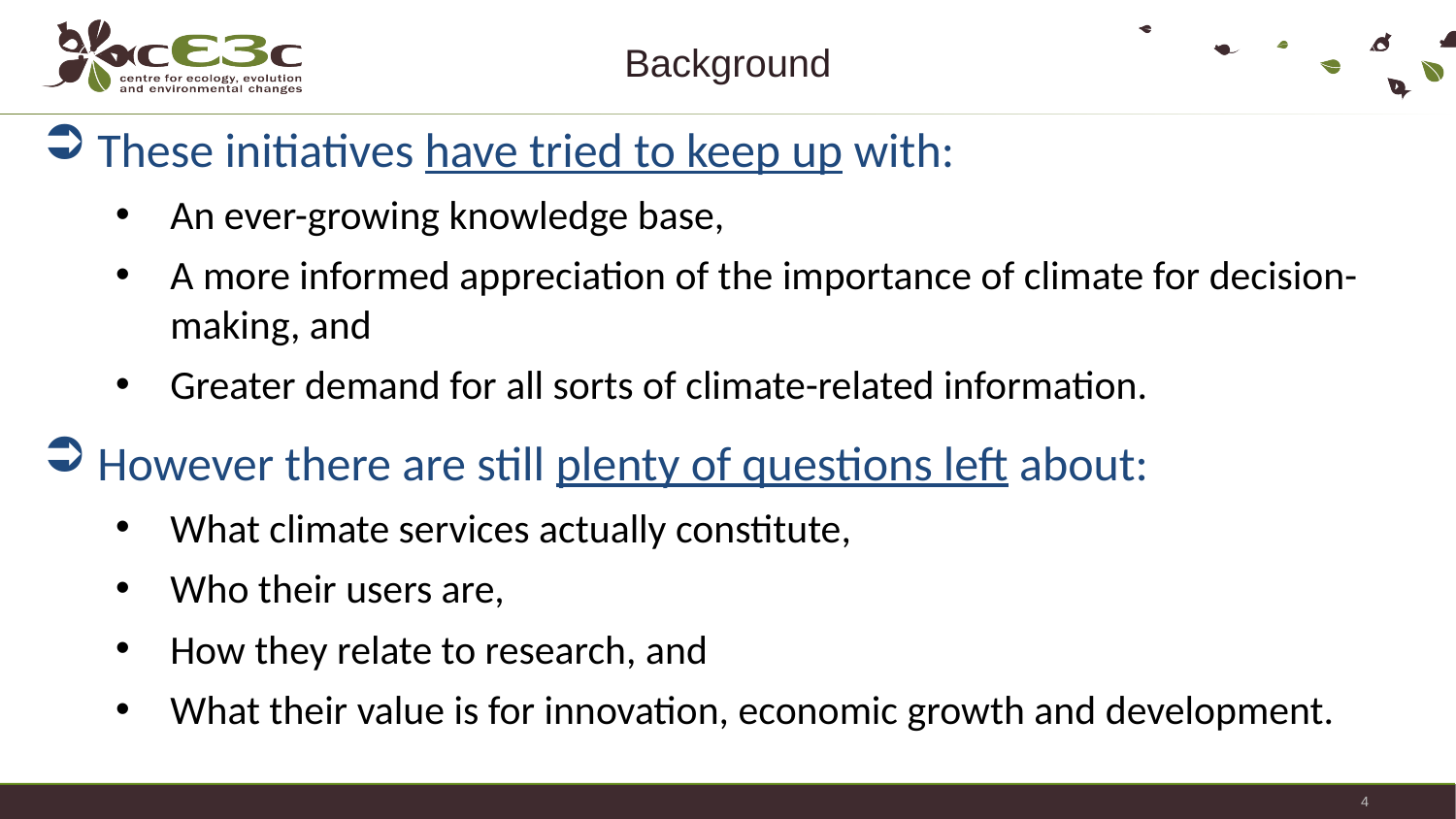

# Background
These initiatives have tried to keep up with:
An ever-growing knowledge base,
A more informed appreciation of the importance of climate for decision-making, and
Greater demand for all sorts of climate-related information.
However there are still plenty of questions left about:
What climate services actually constitute,
Who their users are,
How they relate to research, and
What their value is for innovation, economic growth and development.
4